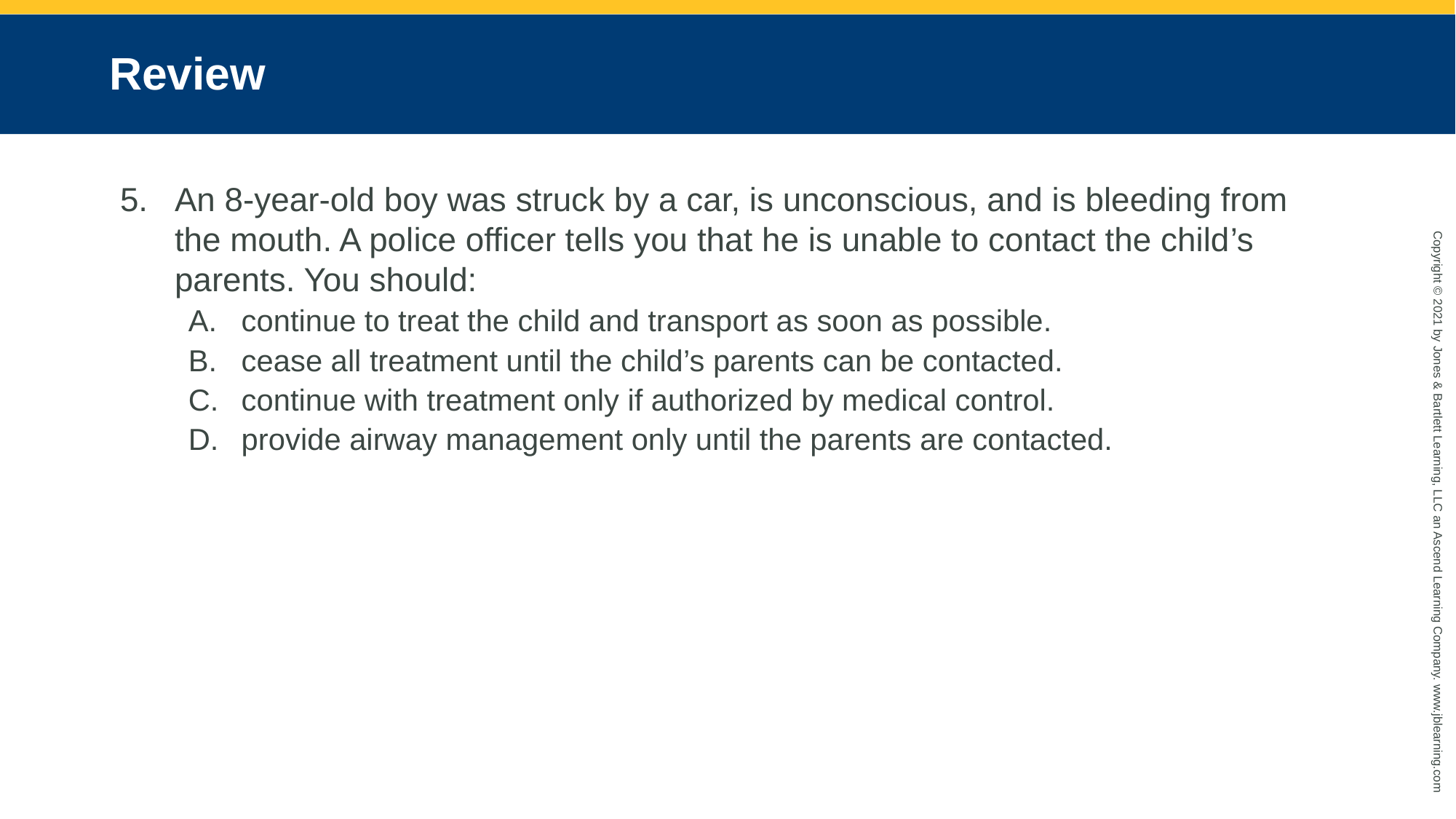

# Review
An 8-year-old boy was struck by a car, is unconscious, and is bleeding from the mouth. A police officer tells you that he is unable to contact the child’s parents. You should:
continue to treat the child and transport as soon as possible.
cease all treatment until the child’s parents can be contacted.
continue with treatment only if authorized by medical control.
provide airway management only until the parents are contacted.